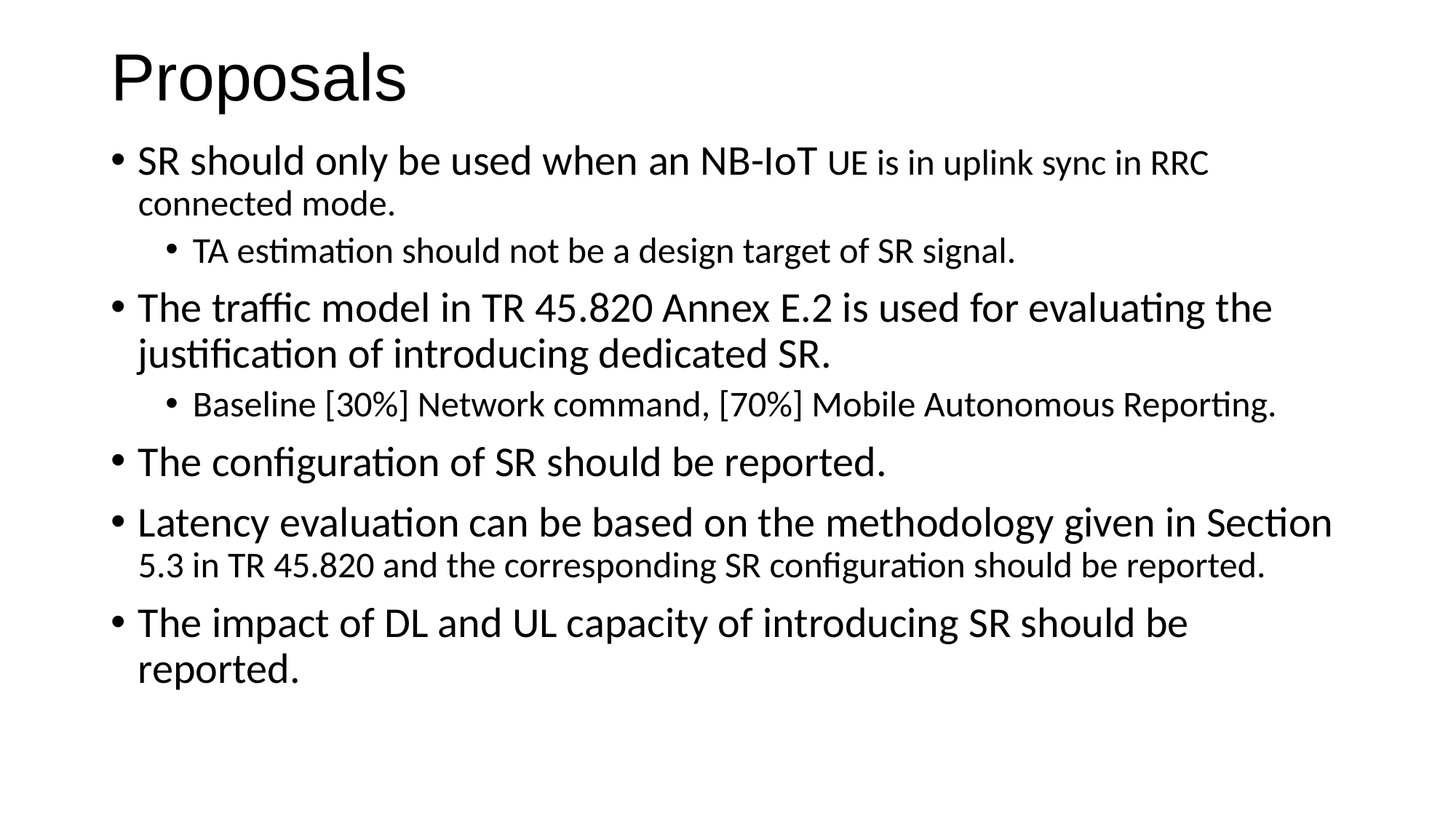

# Proposals
SR should only be used when an NB-IoT UE is in uplink sync in RRC connected mode.
TA estimation should not be a design target of SR signal.
The traffic model in TR 45.820 Annex E.2 is used for evaluating the justification of introducing dedicated SR.
Baseline [30%] Network command, [70%] Mobile Autonomous Reporting.
The configuration of SR should be reported.
Latency evaluation can be based on the methodology given in Section 5.3 in TR 45.820 and the corresponding SR configuration should be reported.
The impact of DL and UL capacity of introducing SR should be reported.